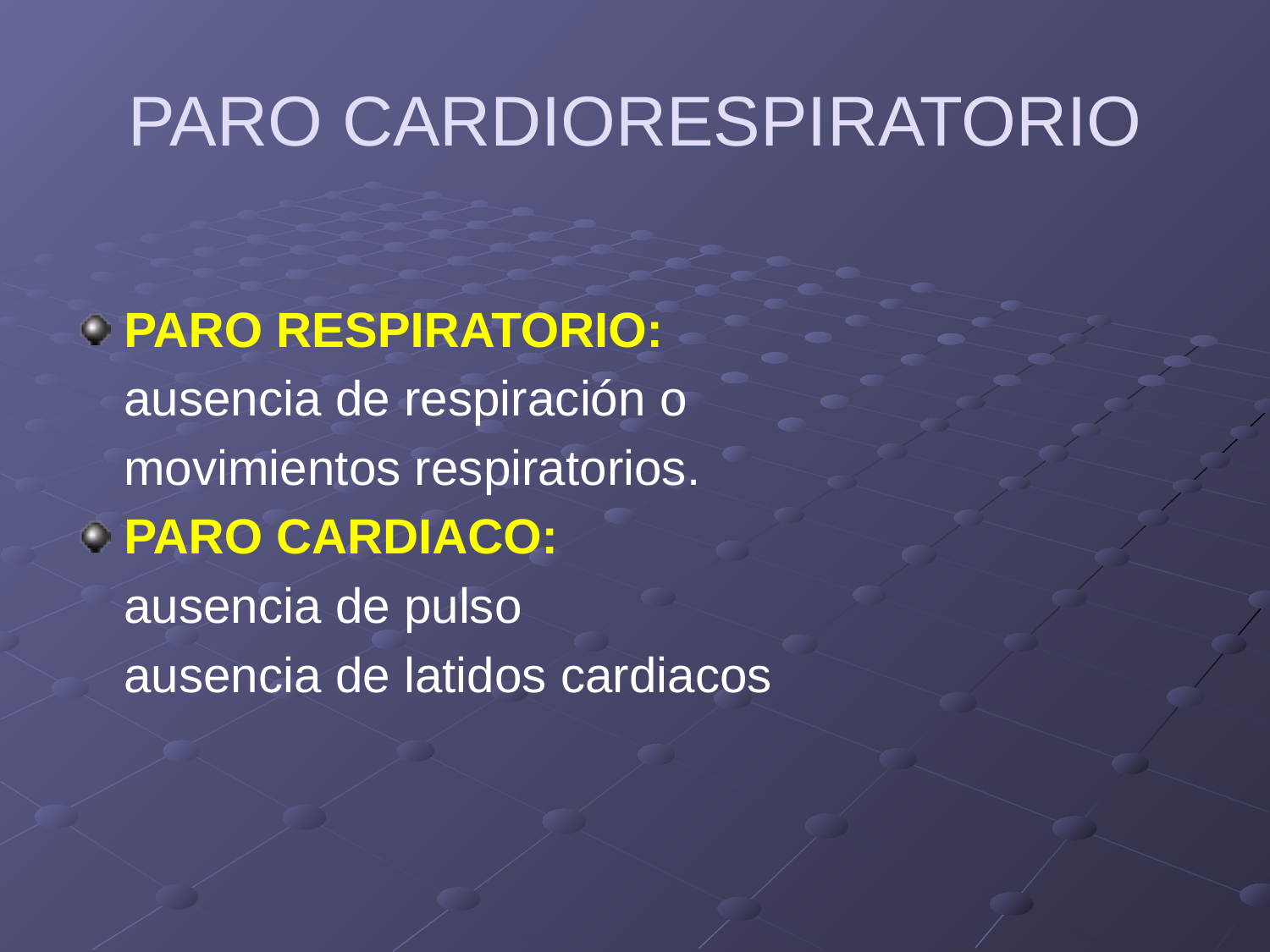

# PARO CARDIORESPIRATORIO

PARO RESPIRATORIO:
	ausencia de respiración o
 	movimientos respiratorios.
PARO CARDIACO:
	ausencia de pulso
	ausencia de latidos cardiacos